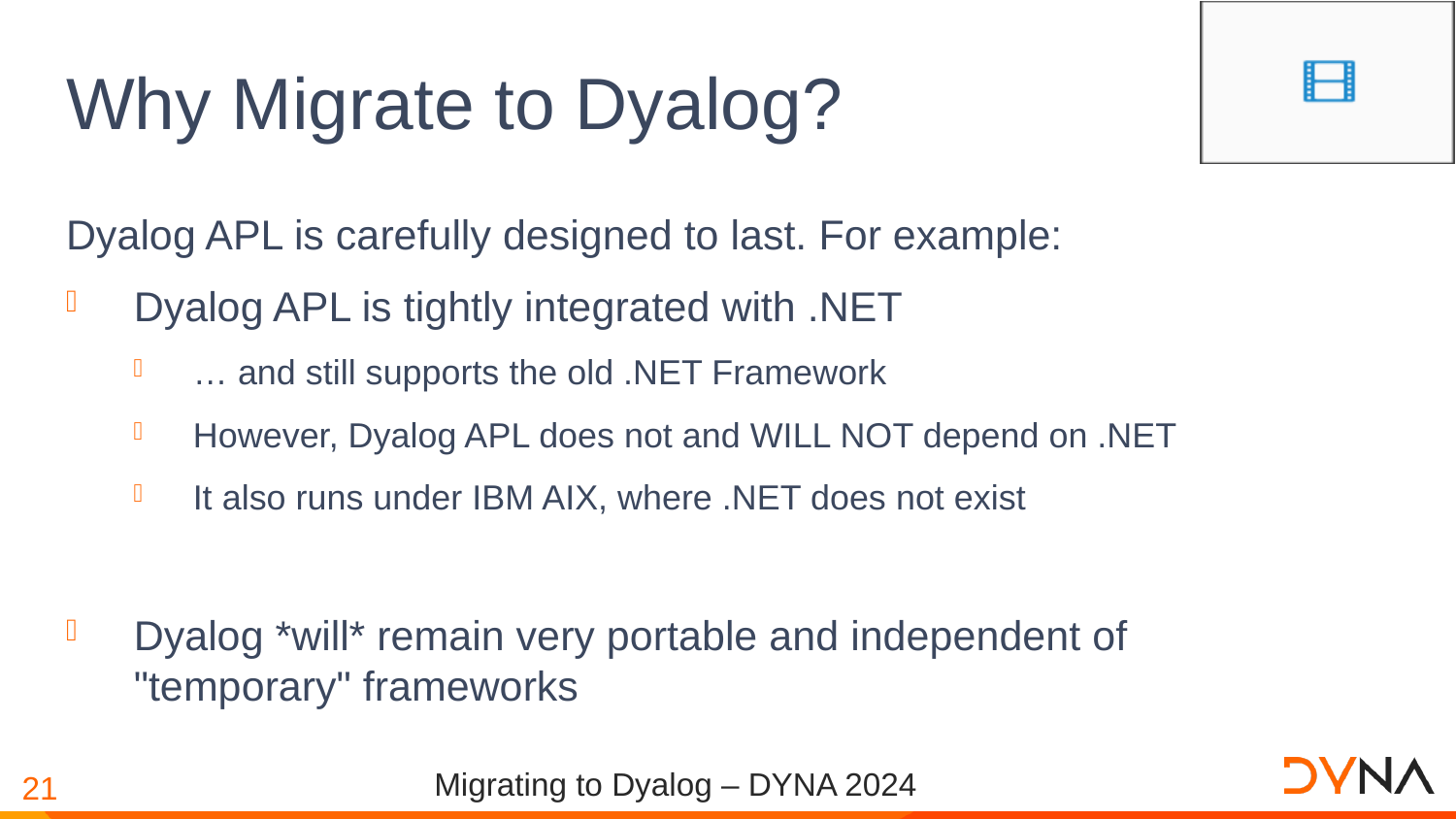

# Why Migrate to Dyalog?
Dyalog APL is carefully designed to last. For example:
Dyalog APL is tightly integrated with .NET
… and still supports the old .NET Framework
However, Dyalog APL does not and WILL NOT depend on .NET
It also runs under IBM AIX, where .NET does not exist

Dyalog *will* remain very portable and independent of "temporary" frameworks